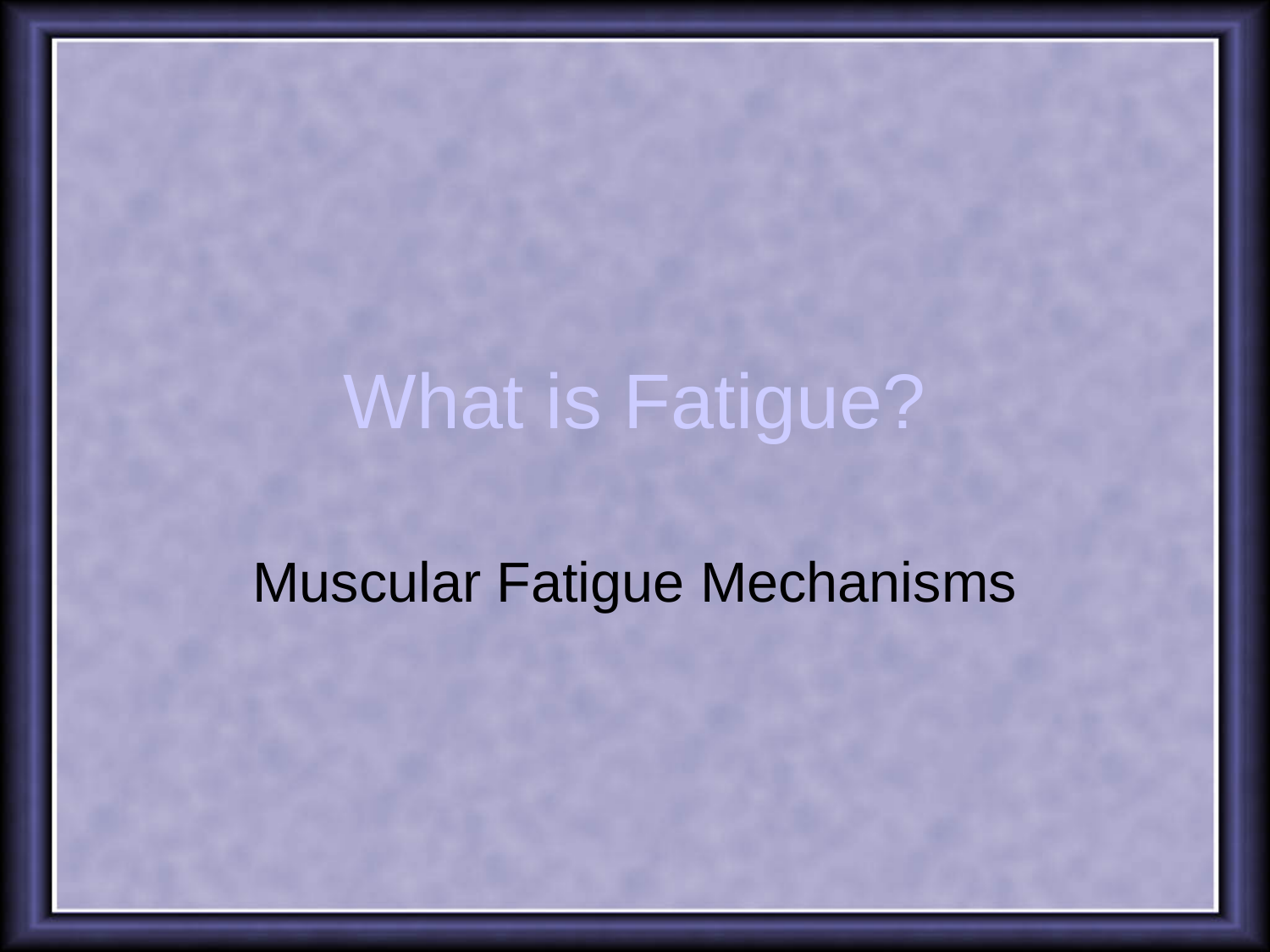

# What is Fatigue?
Muscular Fatigue Mechanisms